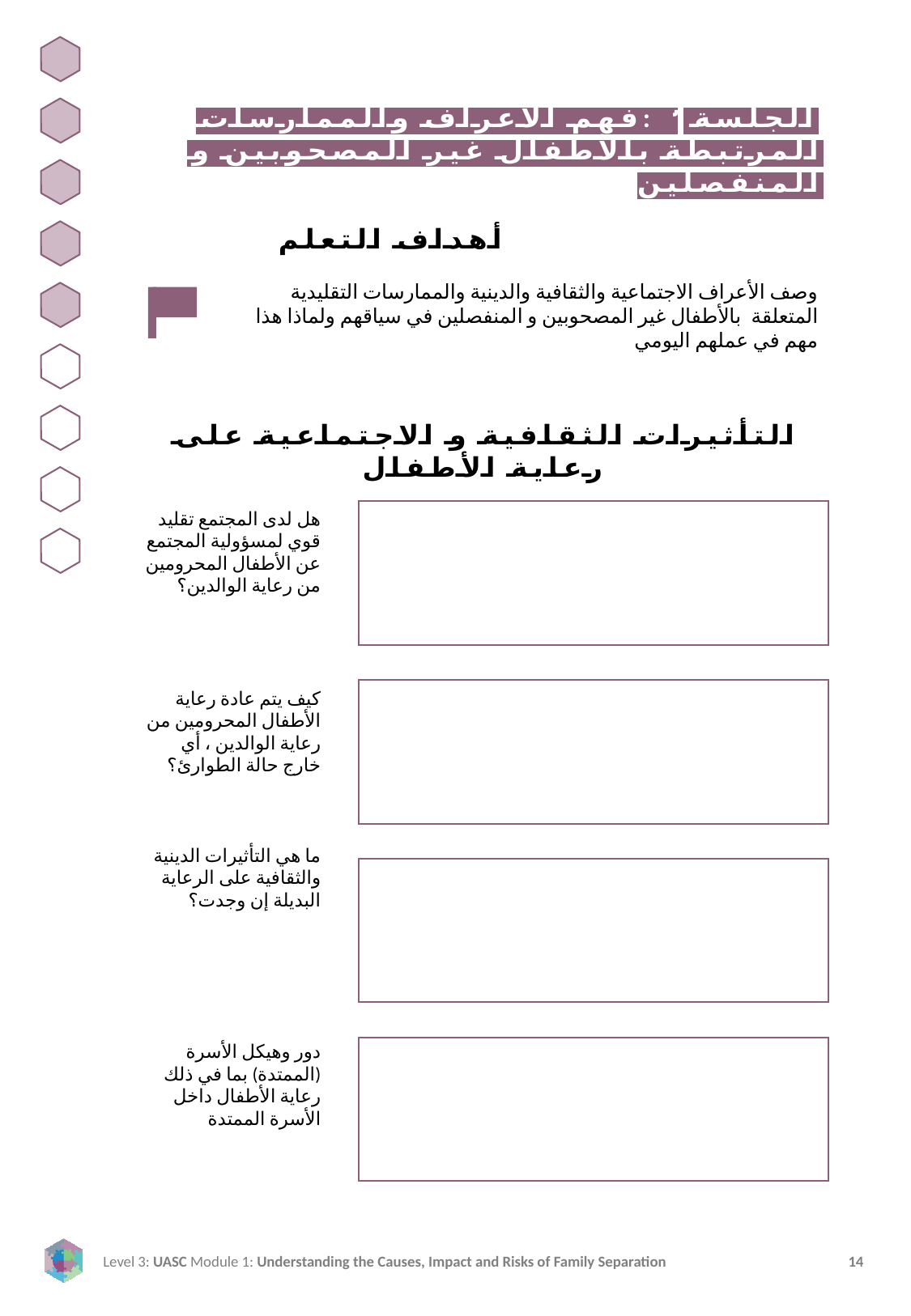

الجلسة ٣ :فهم الأعراف والممارسات المرتبطة بالأطفال غير المصحوبين و المنفصلين

أهداف التعلم

وصف الأعراف الاجتماعية والثقافية والدينية والممارسات التقليدية المتعلقة  بالأطفال غير المصحوبين و المنفصلين في سياقهم ولماذا هذا مهم في عملهم اليومي

التأثيرات الثقافية و الاجتماعية على رعاية الأطفال

هل لدى المجتمع تقليد قوي لمسؤولية المجتمع عن الأطفال المحرومين من رعاية الوالدين؟

كيف يتم عادة رعاية الأطفال المحرومين من رعاية الوالدين ، أي خارج حالة الطوارئ؟
ما هي التأثيرات الدينية والثقافية على الرعاية البديلة إن وجدت؟

دور وهيكل الأسرة (الممتدة) بما في ذلك رعاية الأطفال داخل الأسرة الممتدة